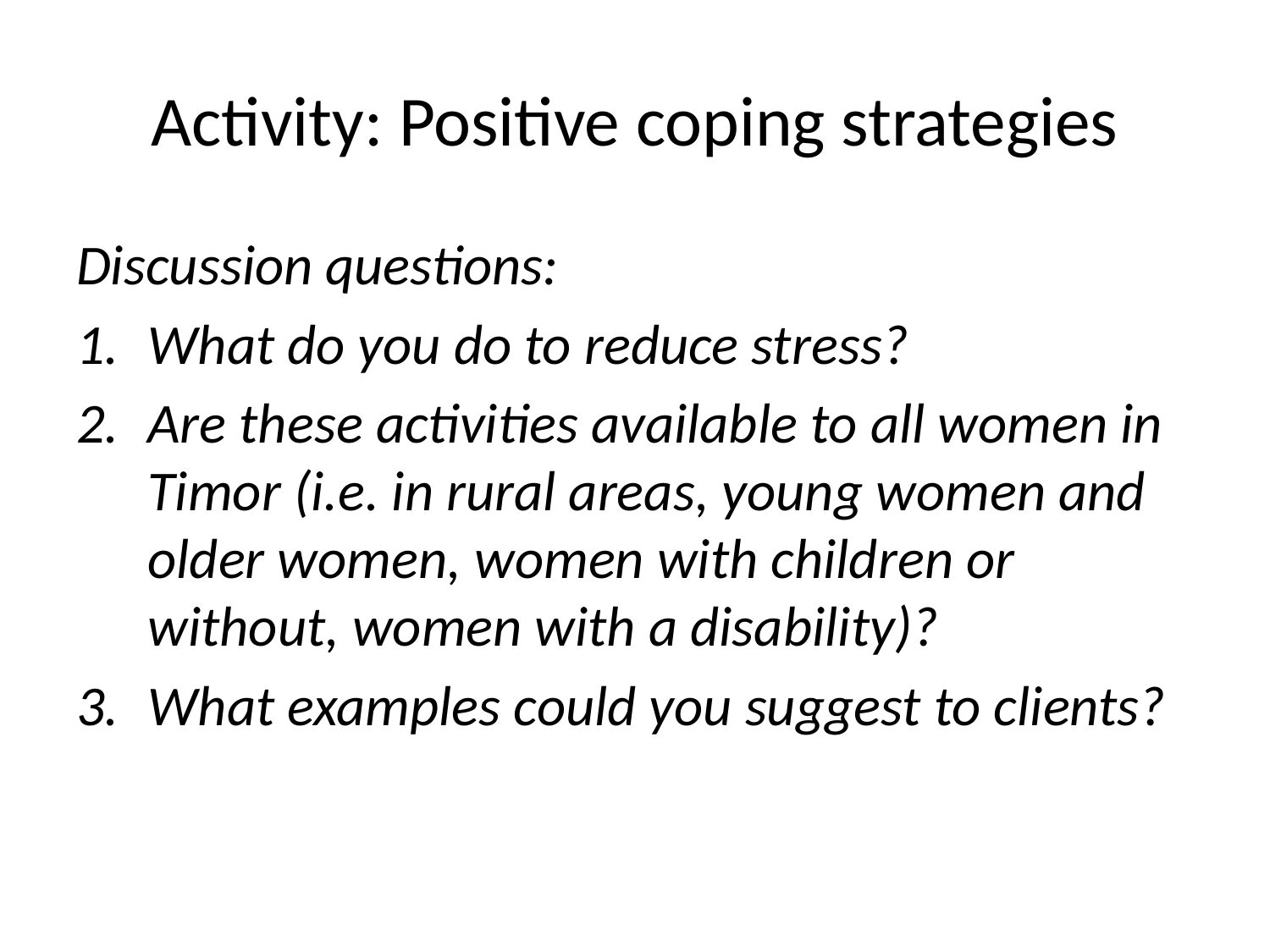

# Activity: Positive coping strategies
Discussion questions:
What do you do to reduce stress?
Are these activities available to all women in Timor (i.e. in rural areas, young women and older women, women with children or without, women with a disability)?
What examples could you suggest to clients?